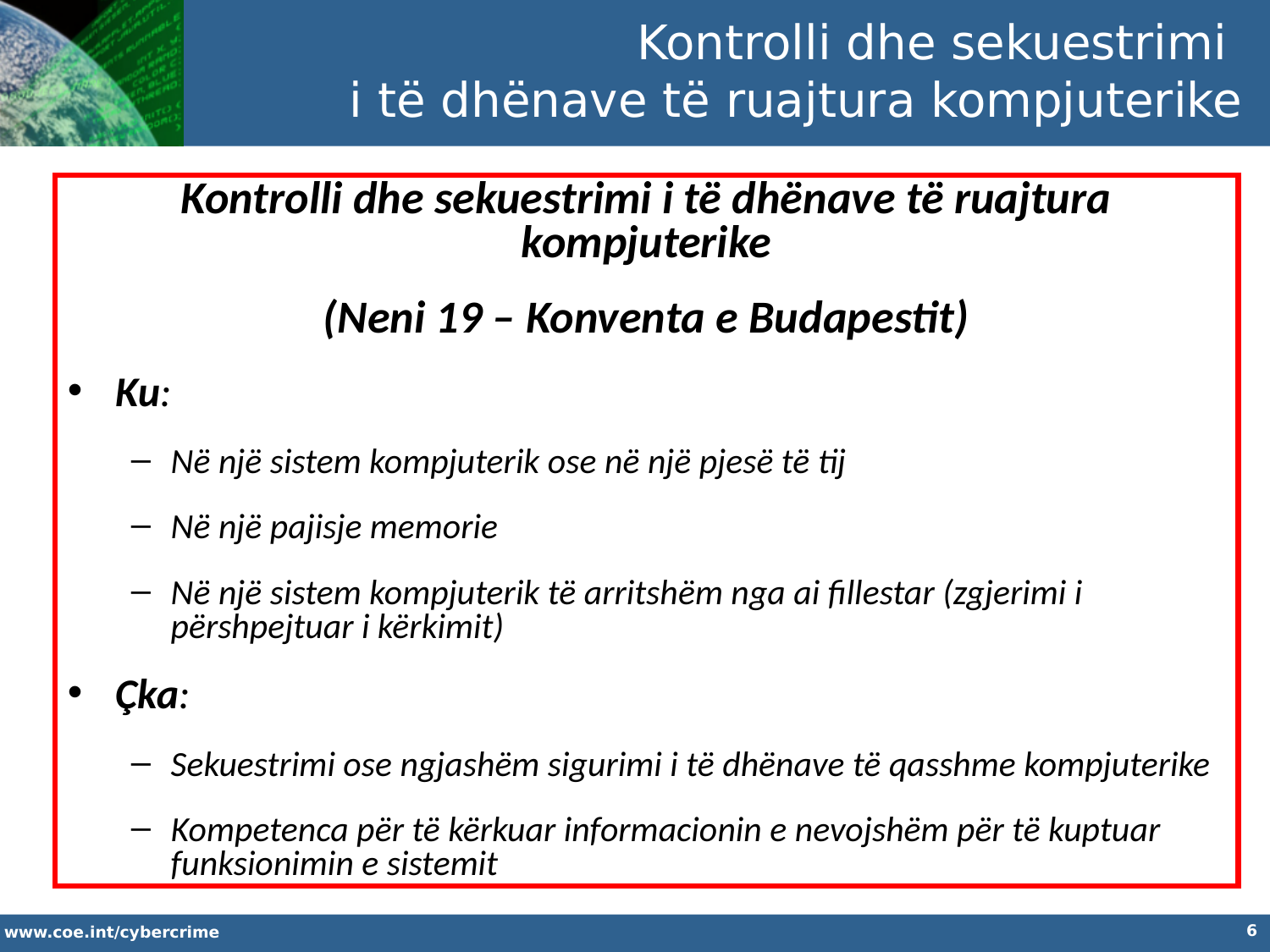

Kontrolli dhe sekuestrimi
i të dhënave të ruajtura kompjuterike
Kontrolli dhe sekuestrimi i të dhënave të ruajtura kompjuterike
(Neni 19 – Konventa e Budapestit)
Ku:
Në një sistem kompjuterik ose në një pjesë të tij
Në një pajisje memorie
Në një sistem kompjuterik të arritshëm nga ai fillestar (zgjerimi i përshpejtuar i kërkimit)
Çka:
Sekuestrimi ose ngjashëm sigurimi i të dhënave të qasshme kompjuterike
Kompetenca për të kërkuar informacionin e nevojshëm për të kuptuar funksionimin e sistemit